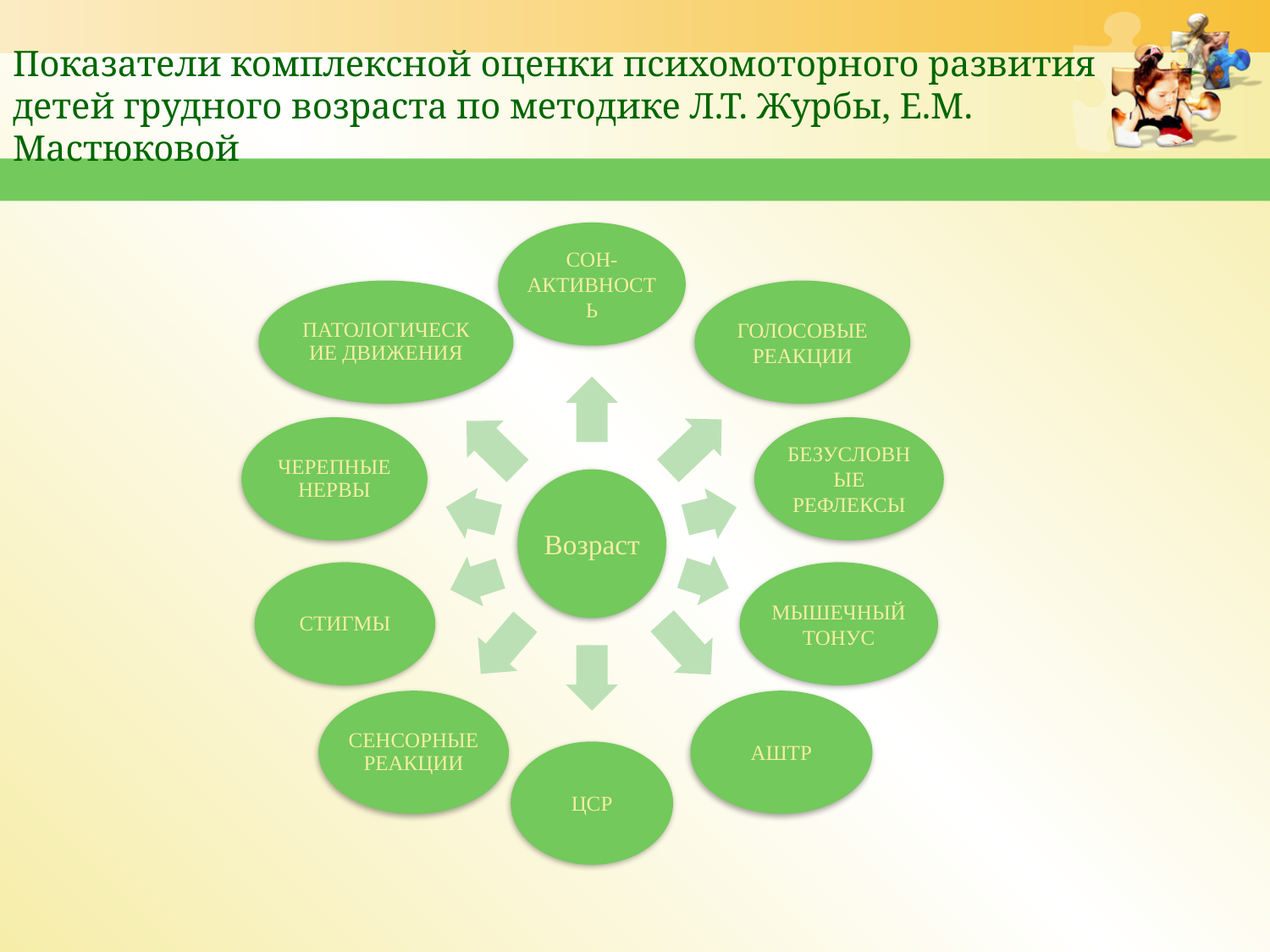

# Показатели комплексной оценки психомоторного развития детей грудного возраста по методике Л.Т. Журбы, Е.М. Мастюковой
Возраст

СОН-АКТИВНОСТЬ

ГОЛОСОВЫЕ РЕАКЦИИ

БЕЗУСЛОВНЫЕ РЕФЛЕКСЫ

МЫШЕЧНЫЙ ТОНУС

АШТР

ЦСР

СЕНСОРНЫЕ РЕАКЦИИ

СТИГМЫ

ЧЕРЕПНЫЕ НЕРВЫ

ПАТОЛОГИЧЕСКИЕ ДВИЖЕНИЯ